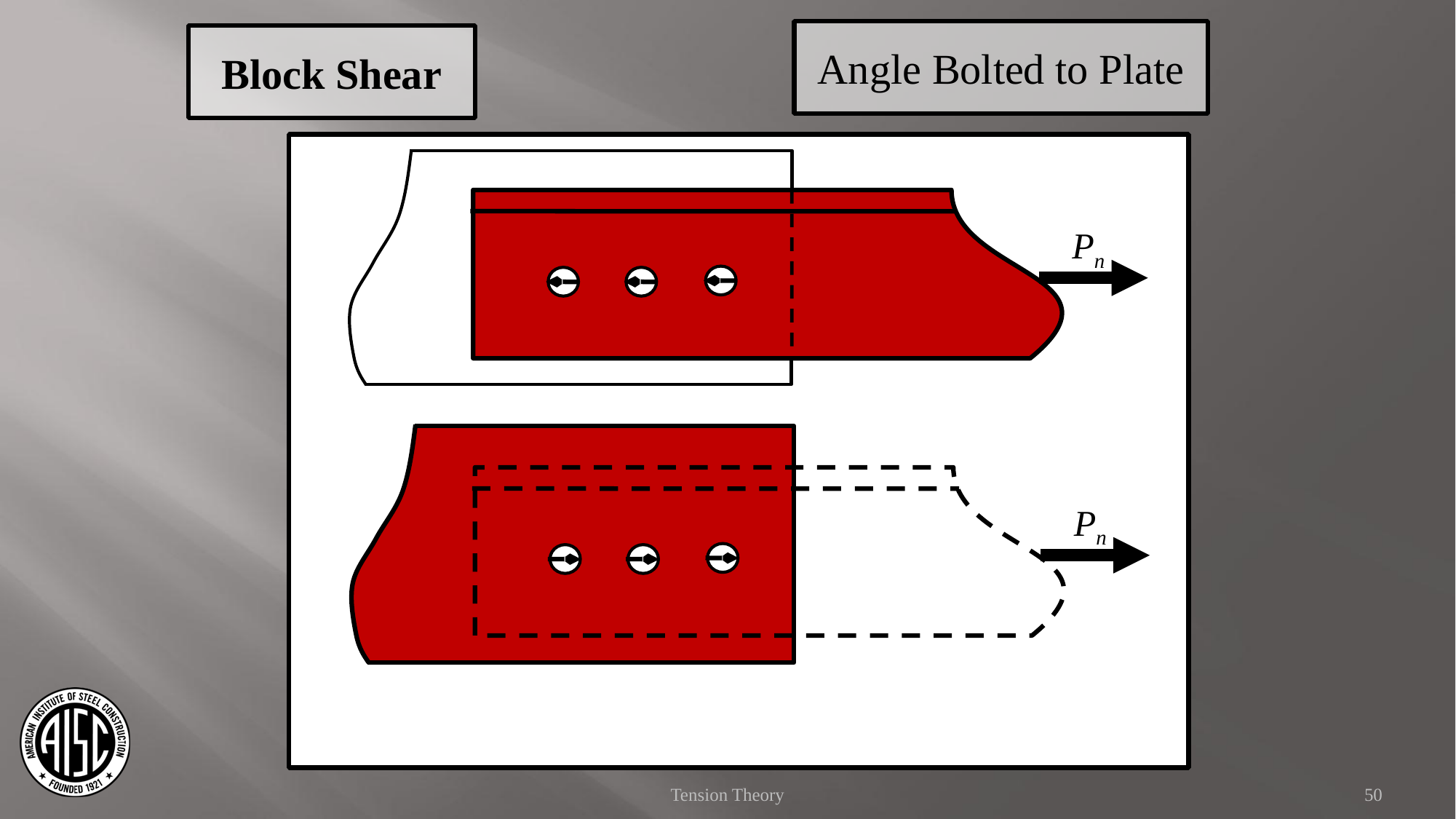

Angle Bolted to Plate
Block Shear

Pn

Pn

Tension Theory
50